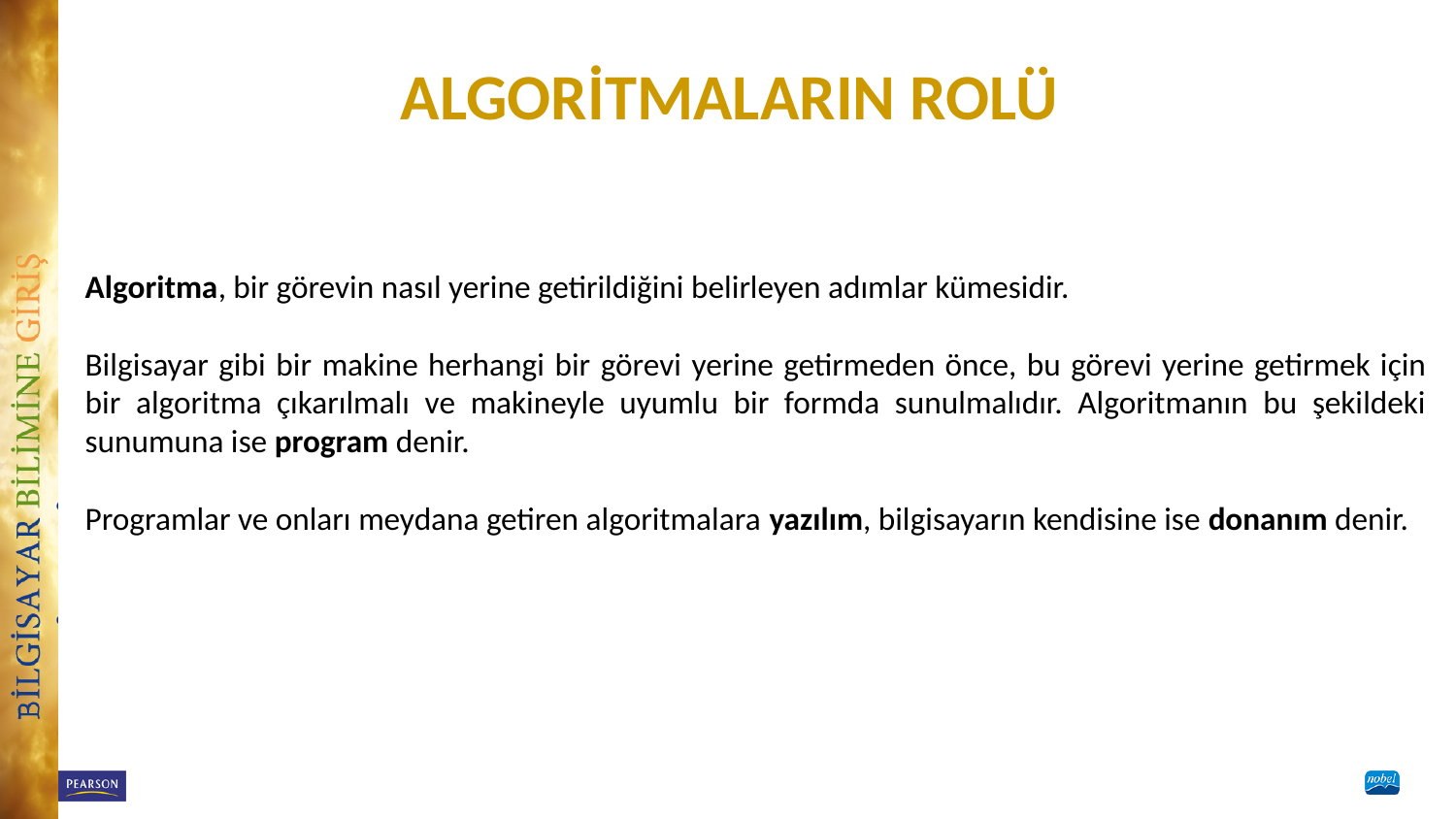

# ALGORİTMALARIN ROLÜ
Algoritma, bir görevin nasıl yerine getirildiğini belirleyen adımlar kümesidir.

Bilgisayar gibi bir makine herhangi bir görevi yerine getirmeden önce, bu görevi yerine getirmek için bir algoritma çıkarılmalı ve makineyle uyumlu bir formda sunulmalıdır. Algoritmanın bu şekildeki sunumuna ise program denir.

Programlar ve onları meydana getiren algoritmalara yazılım, bilgisayarın kendisine ise donanım denir.